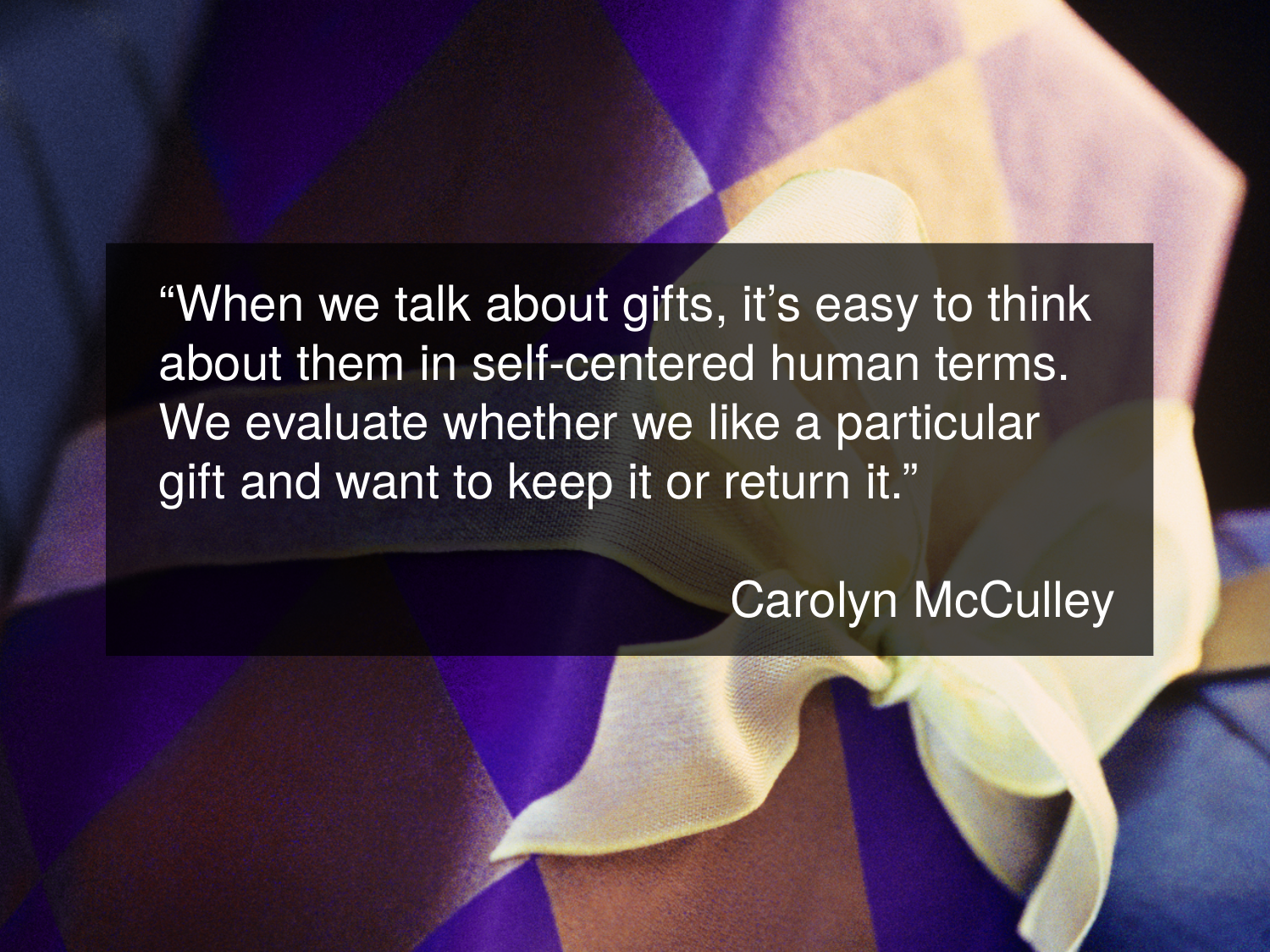

“When we talk about gifts, it’s easy to think about them in self-centered human terms. We evaluate whether we like a particular gift and want to keep it or return it.”

Carolyn McCulley